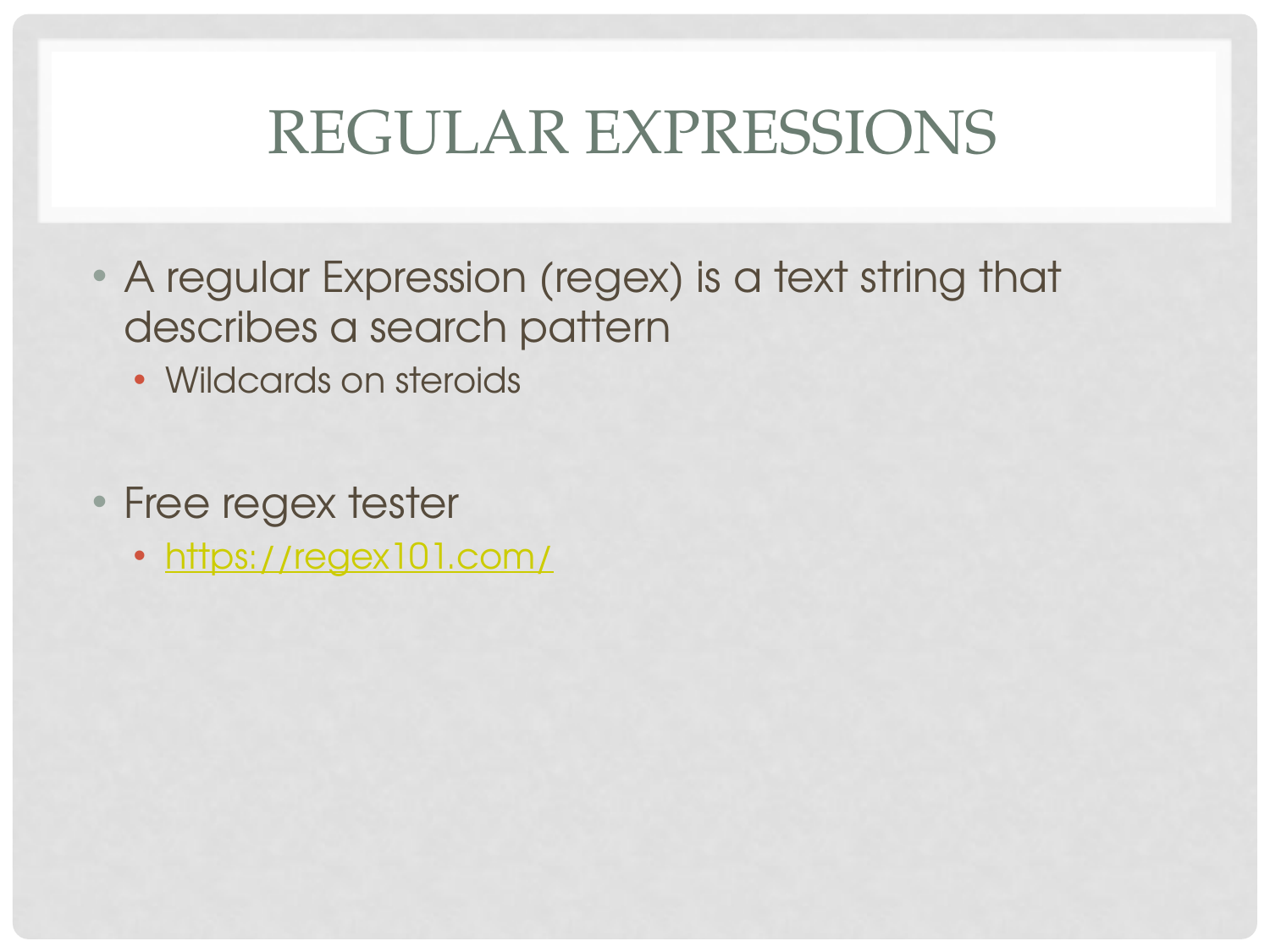

# Regular expressions
A regular Expression (regex) is a text string that describes a search pattern
Wildcards on steroids

Free regex tester
https://regex101.com/